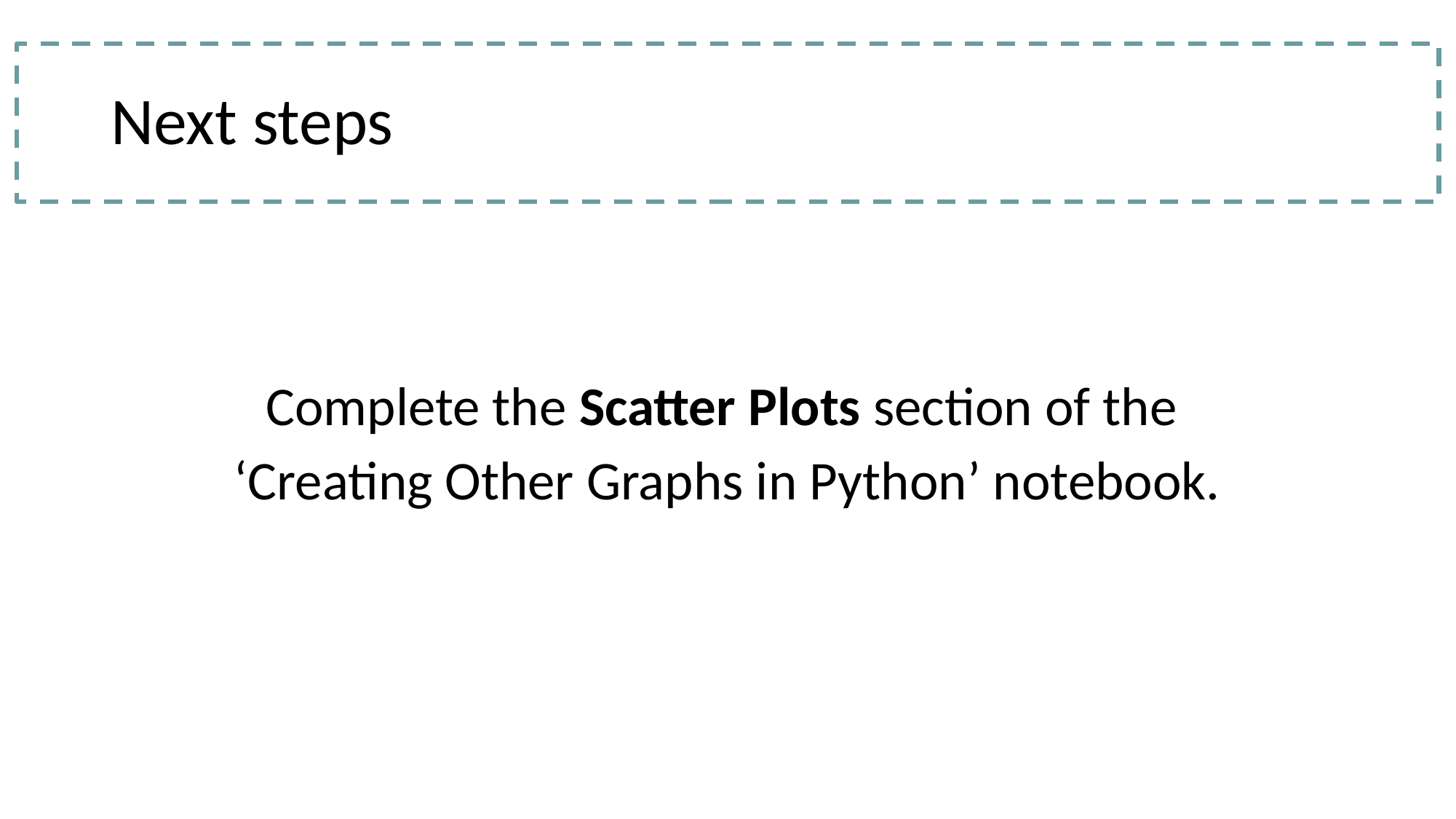

# Next steps

Complete the Scatter Plots section of the
‘Creating Other Graphs in Python’ notebook.